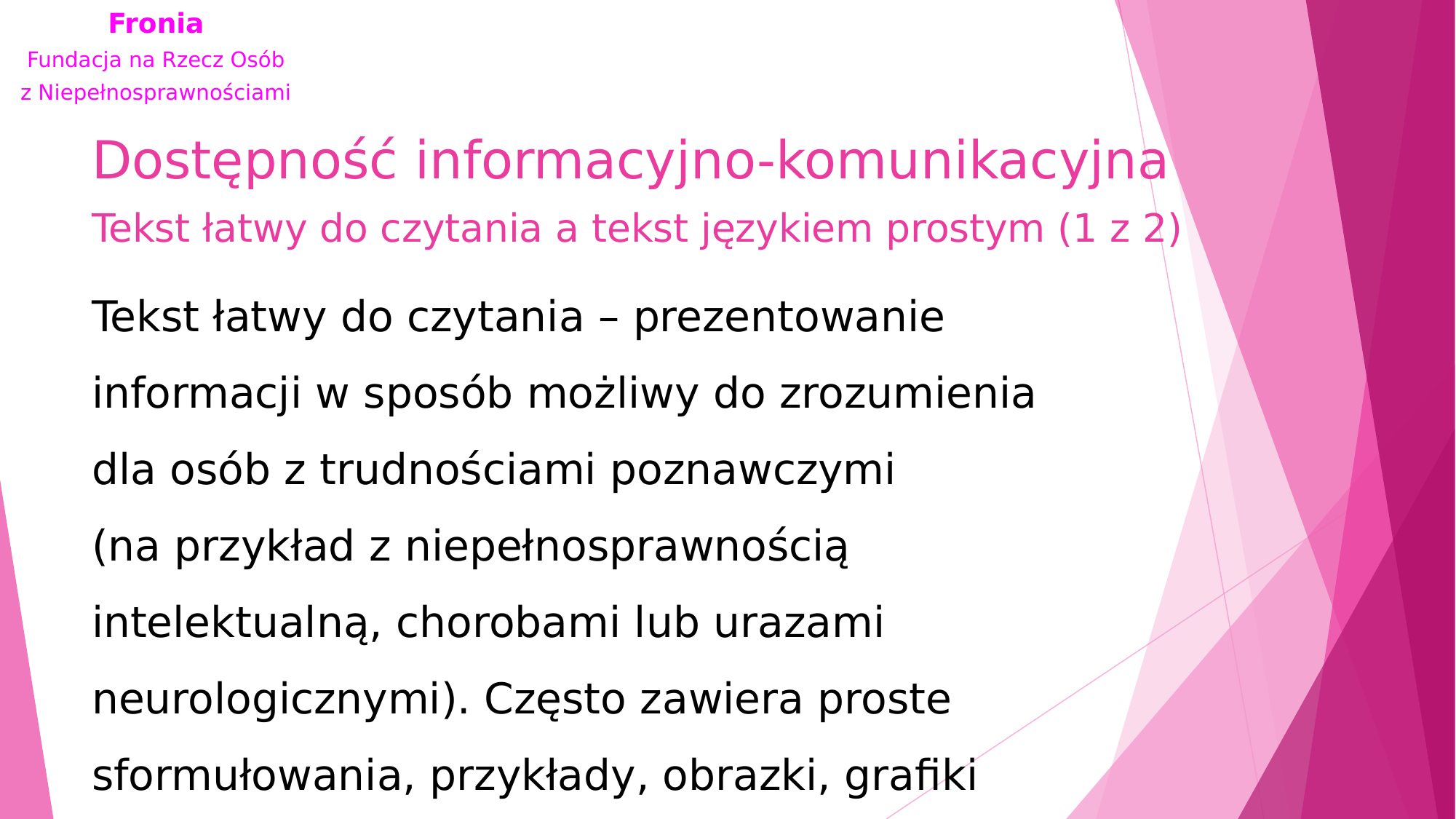

# Dostępność informacyjno-komunikacyjna Tekst łatwy do czytania a tekst językiem prostym (1 z 2)
Tekst łatwy do czytania – prezentowanie informacji w sposób możliwy do zrozumienia dla osób z trudnościami poznawczymi (na przykład z niepełnosprawnością intelektualną, chorobami lub urazami neurologicznymi). Często zawiera proste sformułowania, przykłady, obrazki, grafiki